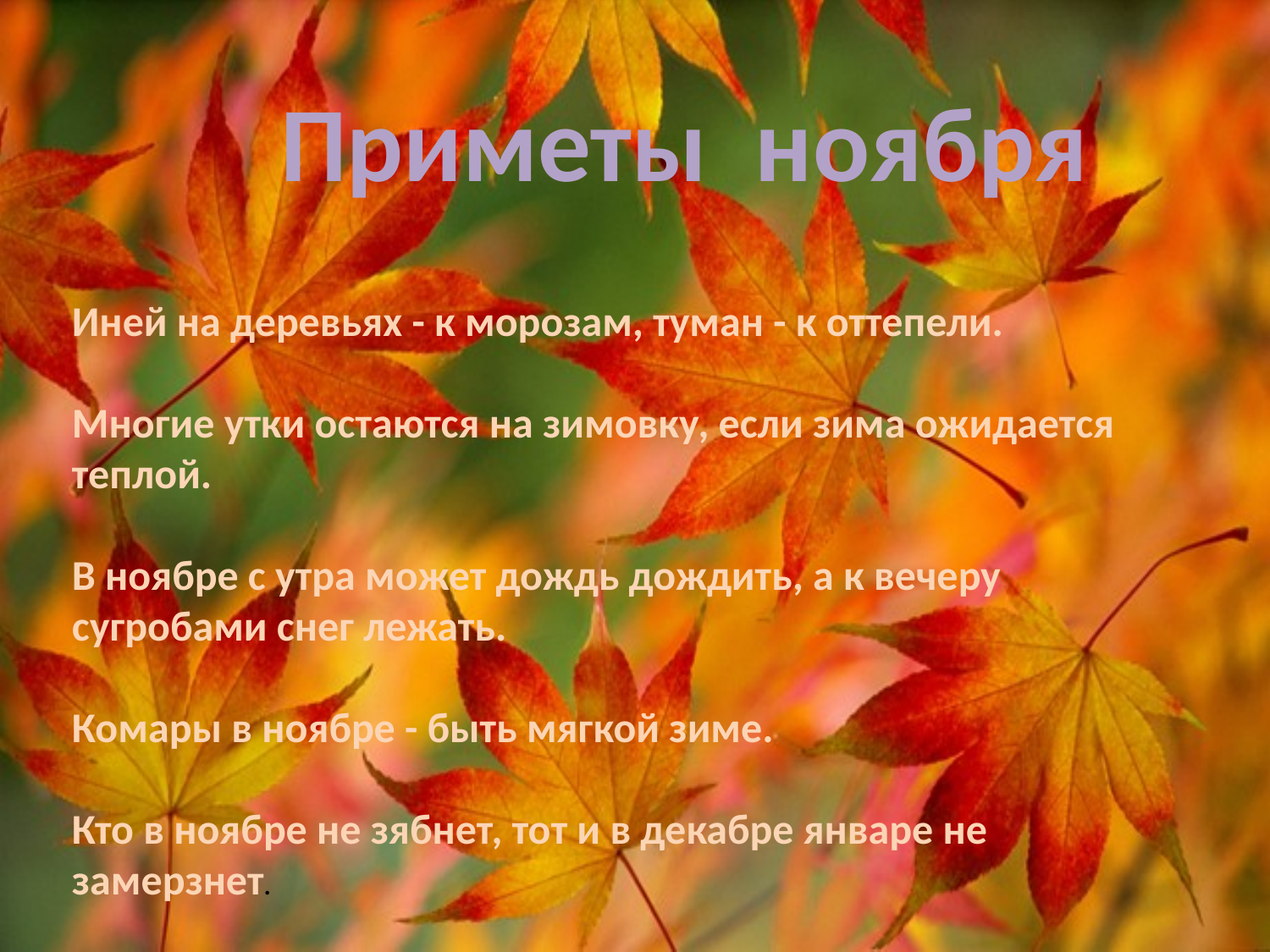

Приметы  ноября
Иней на деревьях - к морозам, туман - к оттепели.
Многие утки остаются на зимовку, если зима ожидается теплой.
В ноябре с утра может дождь дождить, а к вечеру сугробами снег лежать.
Комары в ноябре - быть мягкой зиме.
Кто в ноябре не зябнет, тот и в декабре январе не замерзнет.